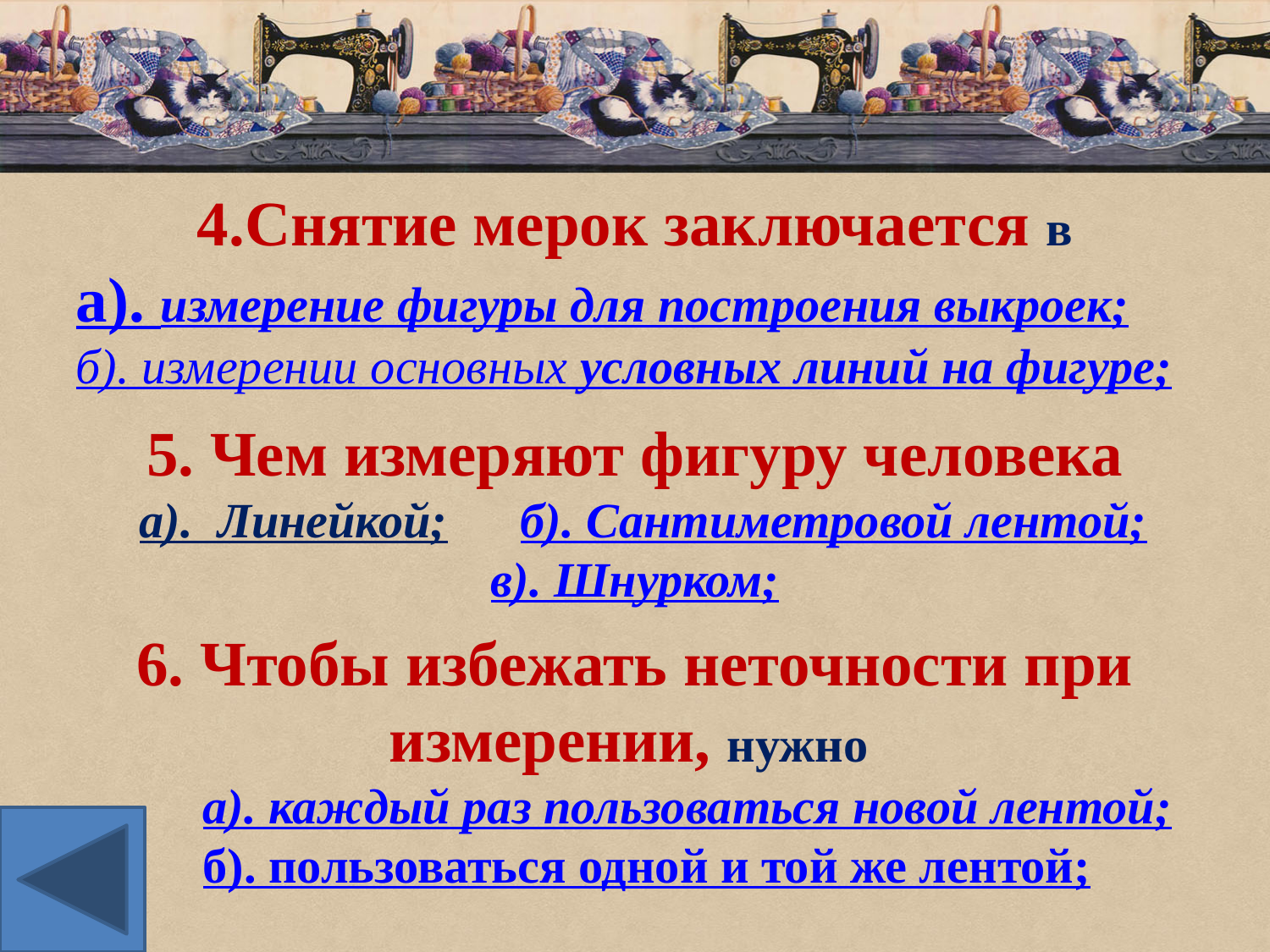

4.Снятие мерок заключается в
а). измерение фигуры для построения выкроек;
б). измерении основных условных линий на фигуре;
5. Чем измеряют фигуру человека
	а).  Линейкой;	б). Сантиметровой лентой;
в). Шнурком;
6. Чтобы избежать неточности при измерении, нужно
а). каждый раз пользоваться новой лентой;
б). пользоваться одной и той же лентой;